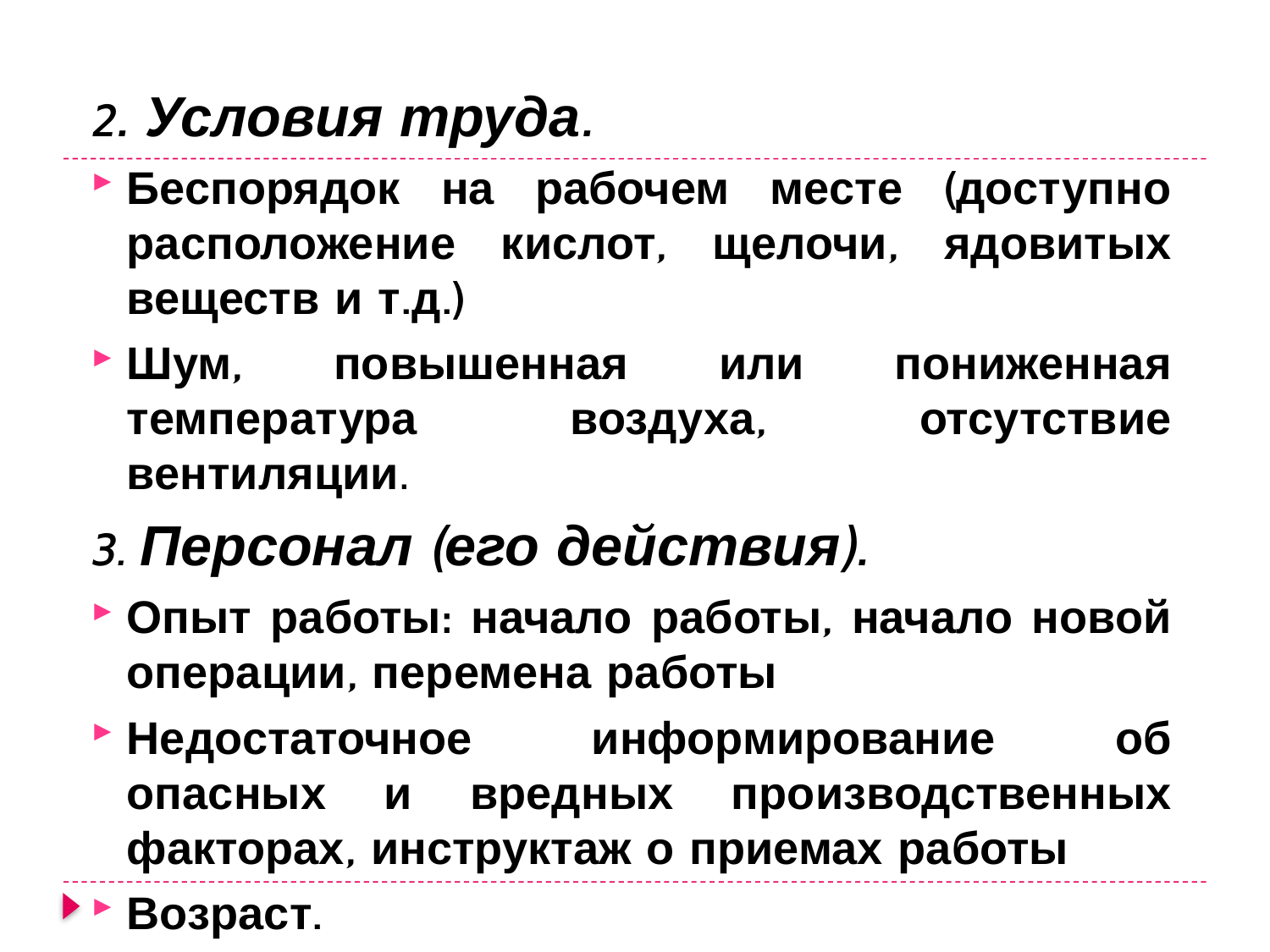

2. Условия труда.
Беспорядок на рабочем месте (доступно расположение кислот, щелочи, ядовитых веществ и т.д.)
Шум, повышенная или пониженная температура воздуха, отсутствие вентиляции.
3. Персонал (его действия).
Опыт работы: начало работы, начало новой операции, перемена работы
Недостаточное информирование об опасных и вредных производственных факторах, инструктаж о приемах работы
Возраст.